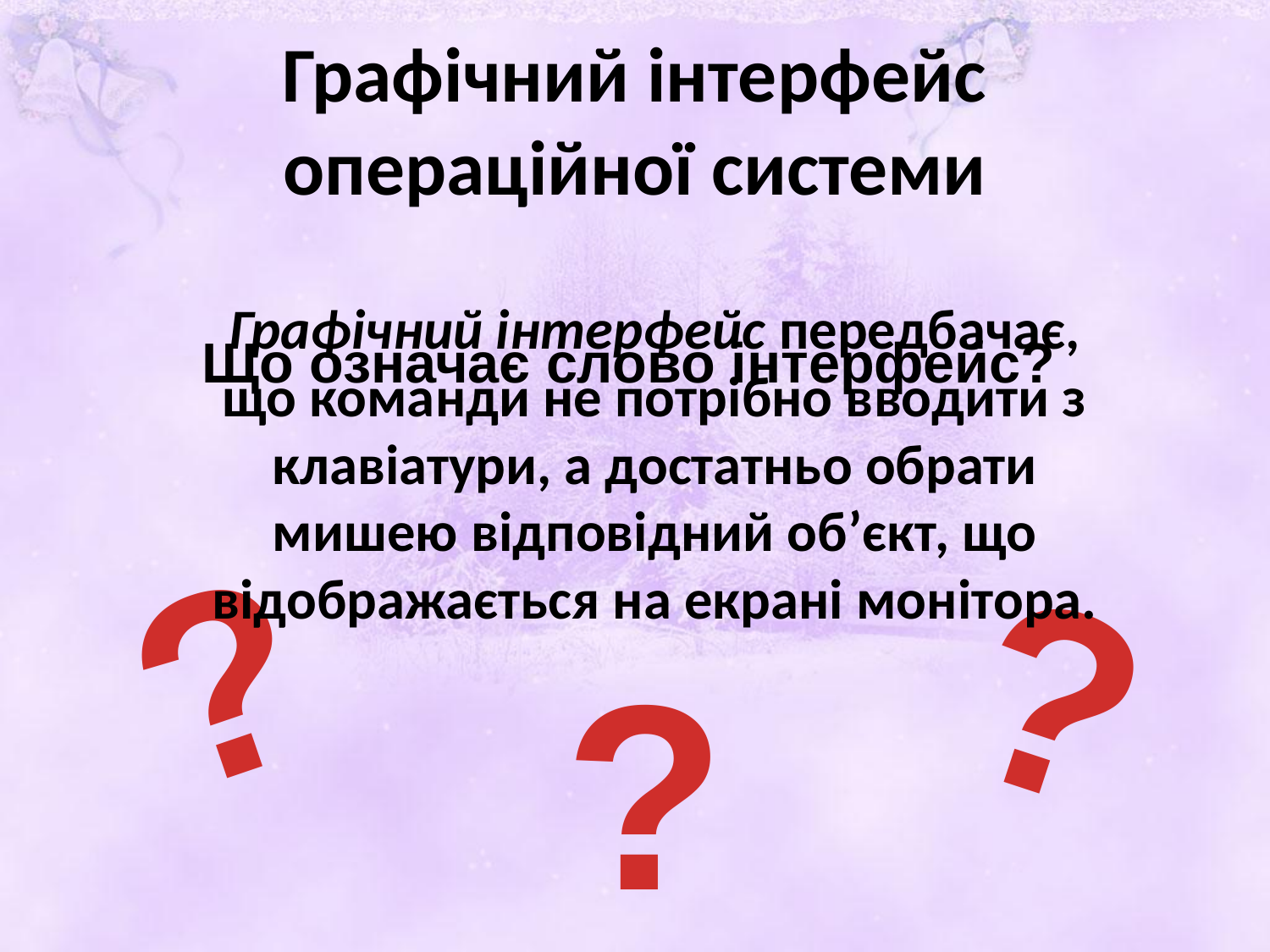

# Графічний інтерфейс операційної системи
Що означає слово інтерфейс?
Графічний інтерфейс передбачає, що команди не потрібно вводити з клавіатури, а достатньо обрати мишею відповідний об’єкт, що відображається на екрані монітора.

?
?
?